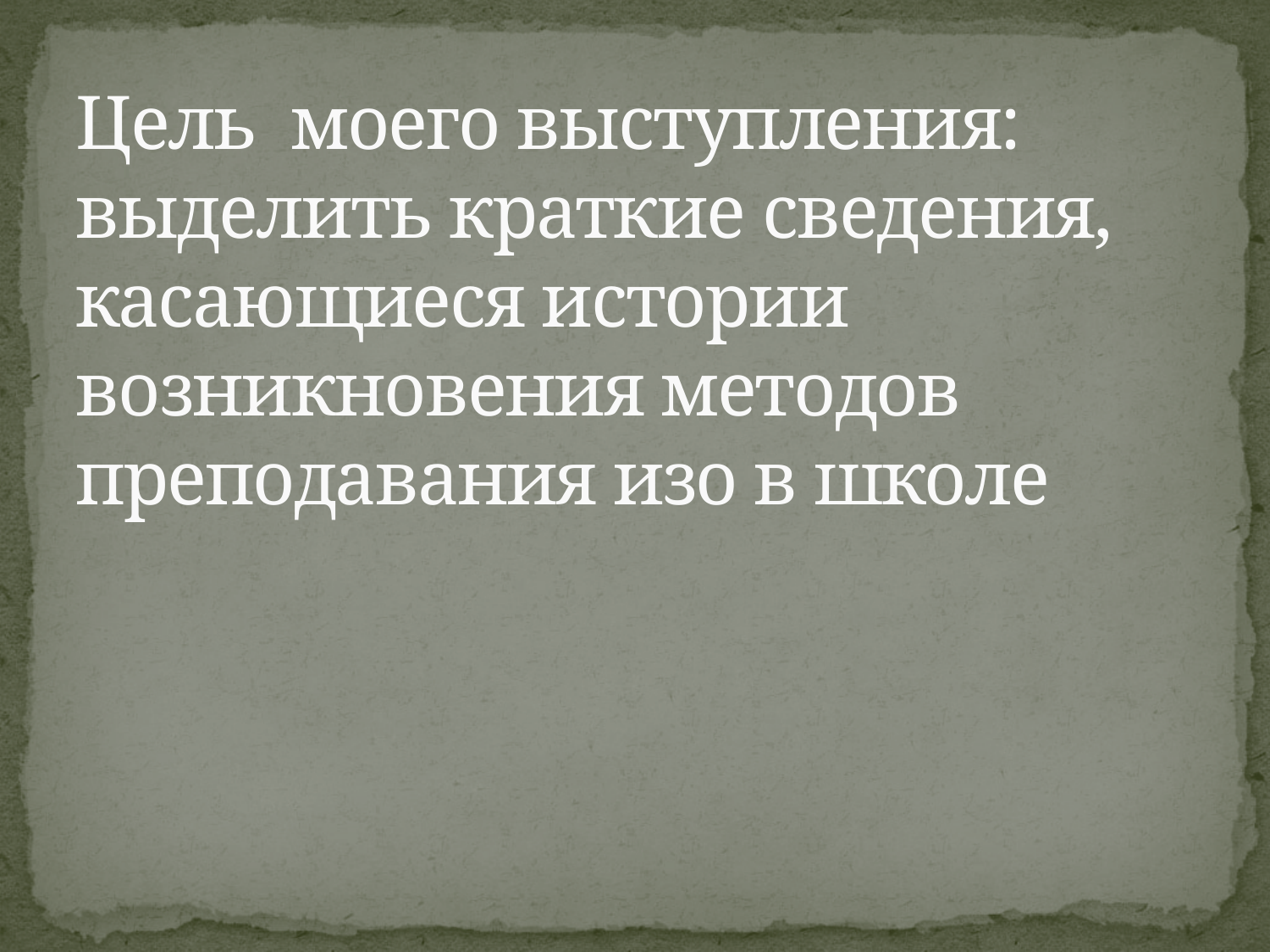

# Цель  моего выступления:  выделить краткие сведения, касающиеся истории возникновения методов преподавания изо в школе